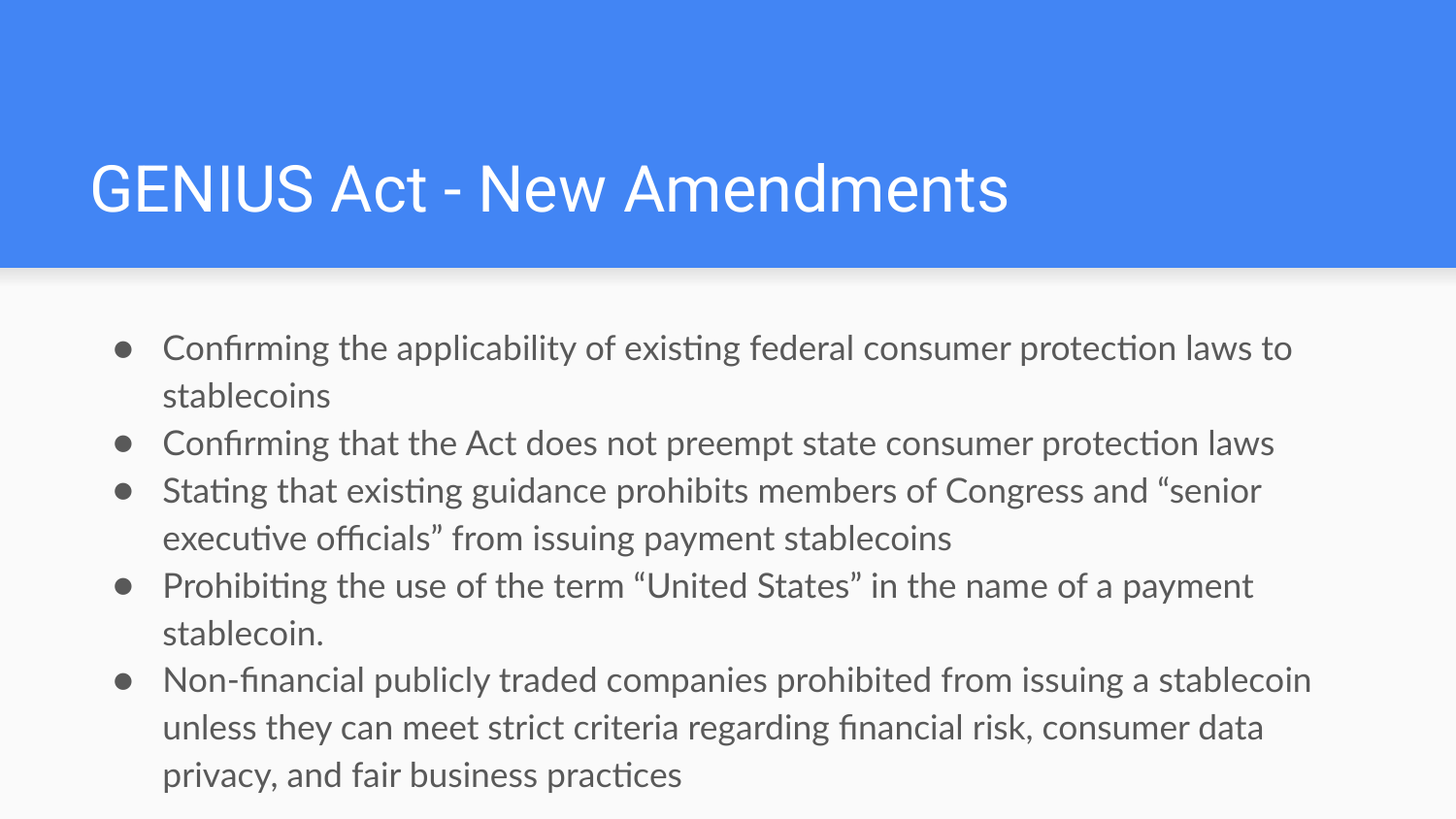

# GENIUS Act - New Amendments
Confirming the applicability of existing federal consumer protection laws to stablecoins
Confirming that the Act does not preempt state consumer protection laws
Stating that existing guidance prohibits members of Congress and “senior executive officials” from issuing payment stablecoins
Prohibiting the use of the term “United States” in the name of a payment stablecoin.
Non-financial publicly traded companies prohibited from issuing a stablecoin unless they can meet strict criteria regarding financial risk, consumer data privacy, and fair business practices